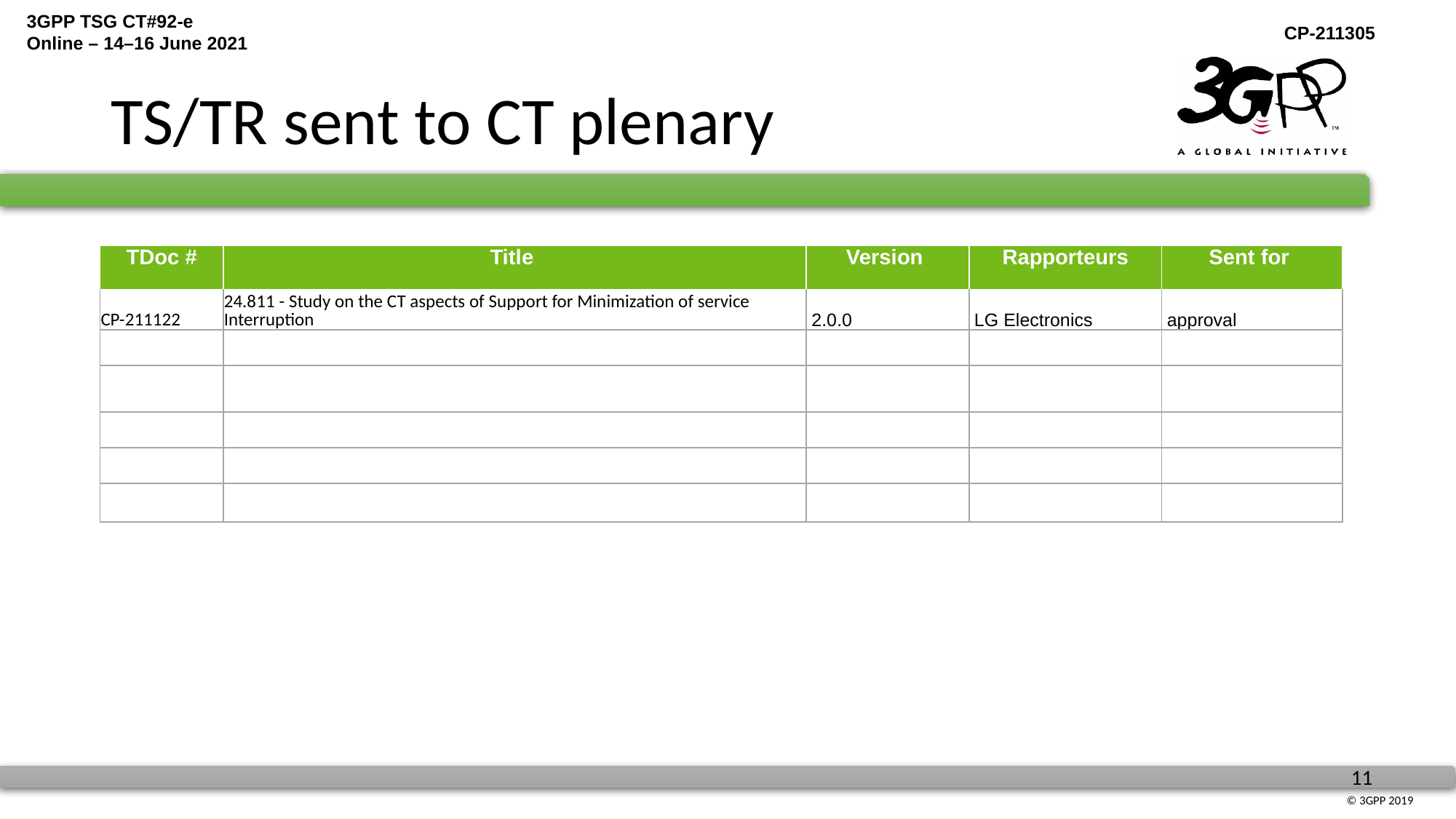

# TS/TR sent to CT plenary
| TDoc # | Title | Version | Rapporteurs | Sent for |
| --- | --- | --- | --- | --- |
| CP-211122 | 24.811 - Study on the CT aspects of Support for Minimization of service Interruption | 2.0.0 | LG Electronics | approval |
|  |  |  |  |  |
|  |  |  |  |  |
|  |  |  |  |  |
|  |  |  |  |  |
|  |  |  |  |  |